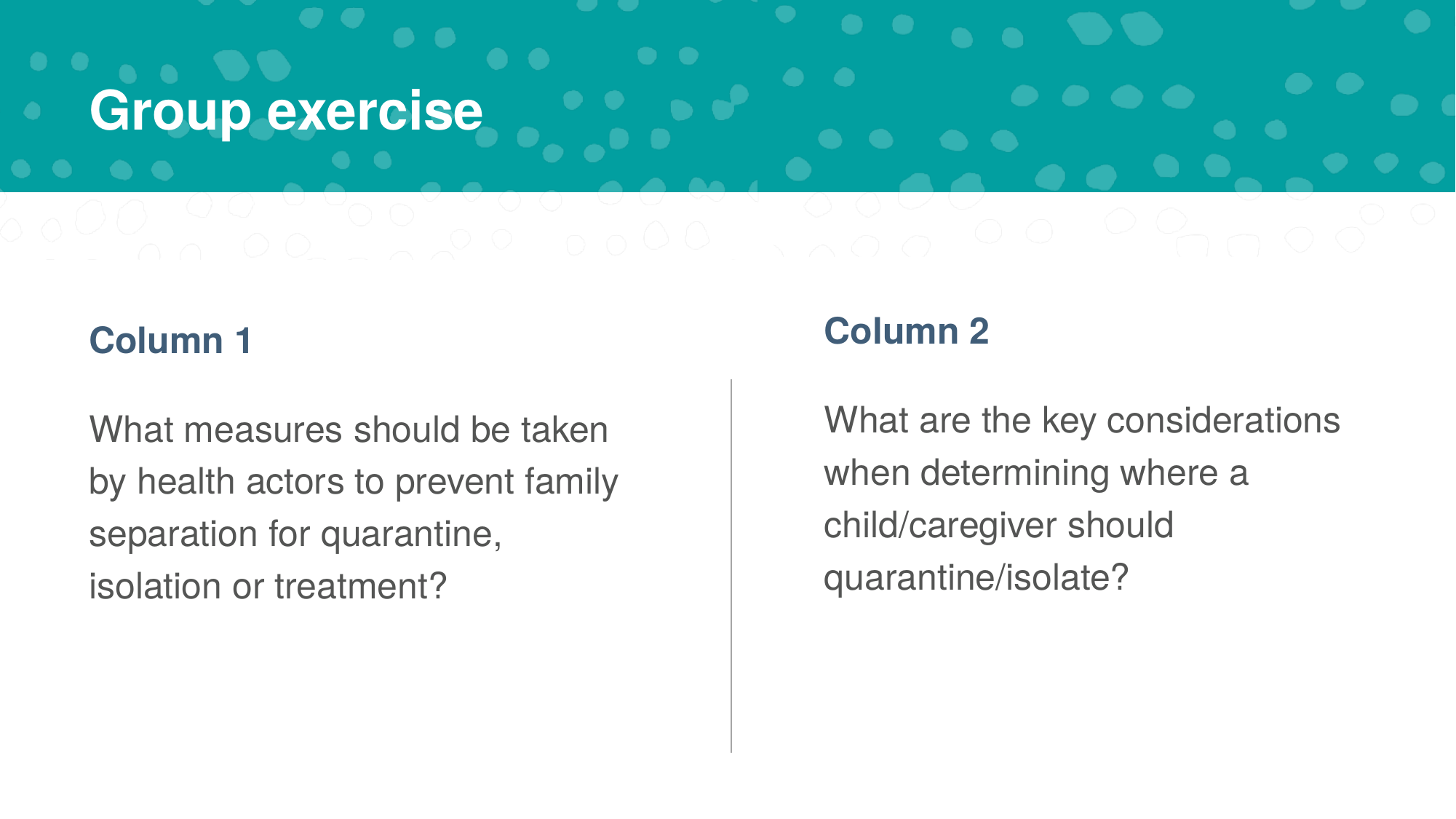

# Group exercise
Column 2
Column 1
What are the key considerations when determining where a child/caregiver should quarantine/isolate?
What measures should be taken by health actors to prevent family separation for quarantine, isolation or treatment?